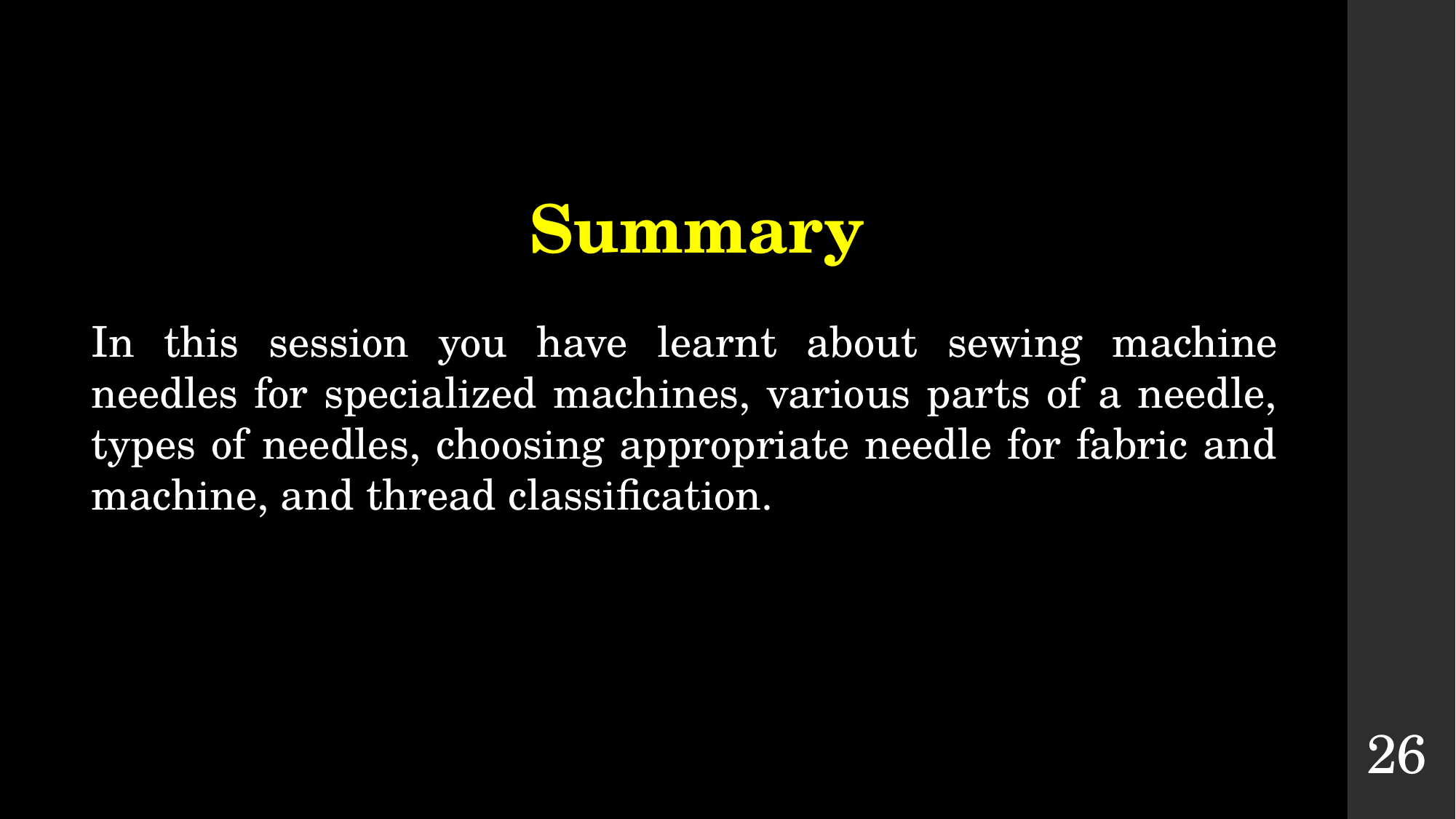

# Summary
In this session you have learnt about sewing machine needles for specialized machines, various parts of a needle, types of needles, choosing appropriate needle for fabric and machine, and thread classification.
26